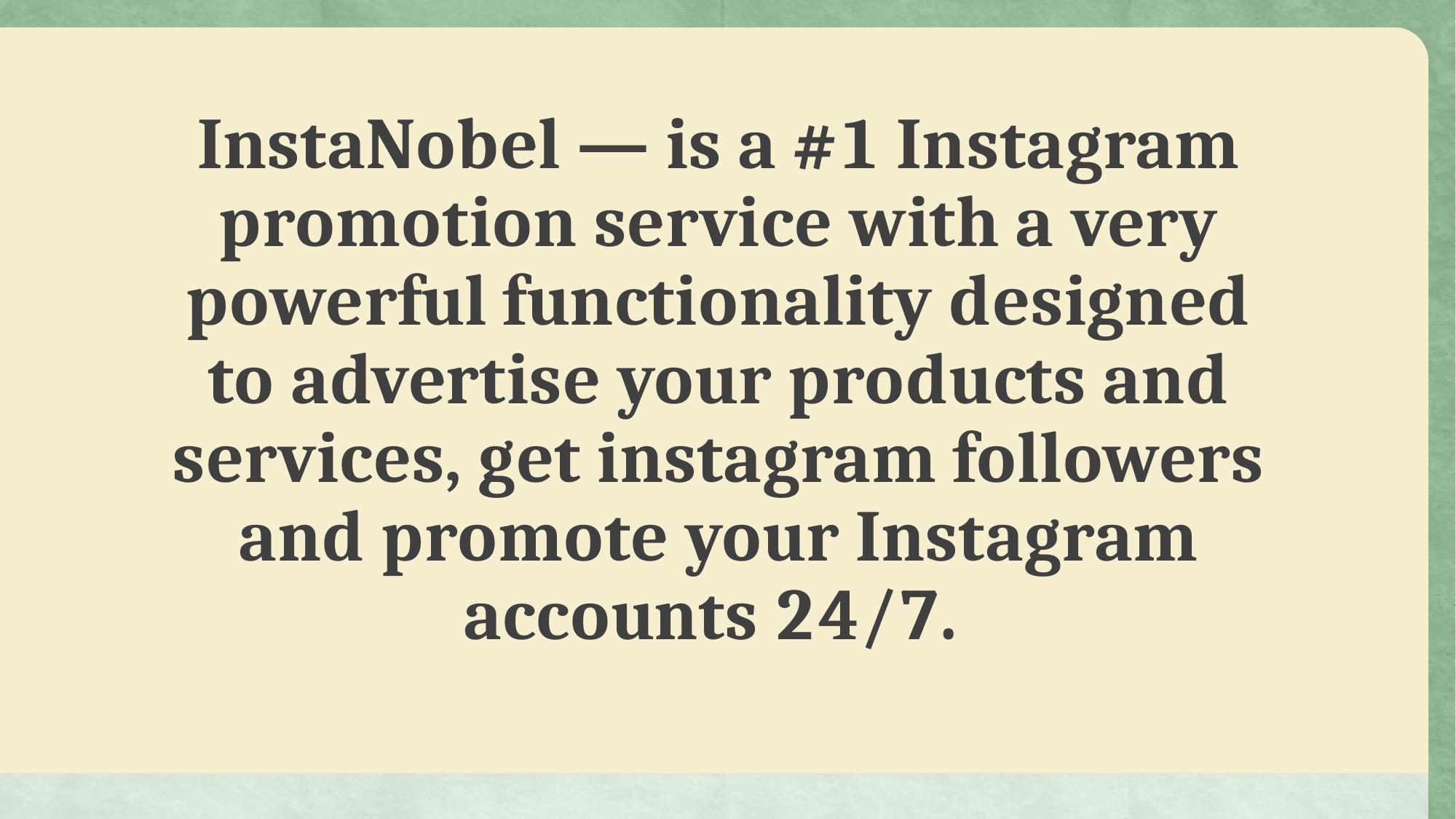

# InstaNobel — is a #1 Instagram promotion service with a very powerful functionality designed to advertise your products and services, get instagram followers and promote your Instagram accounts 24/7.